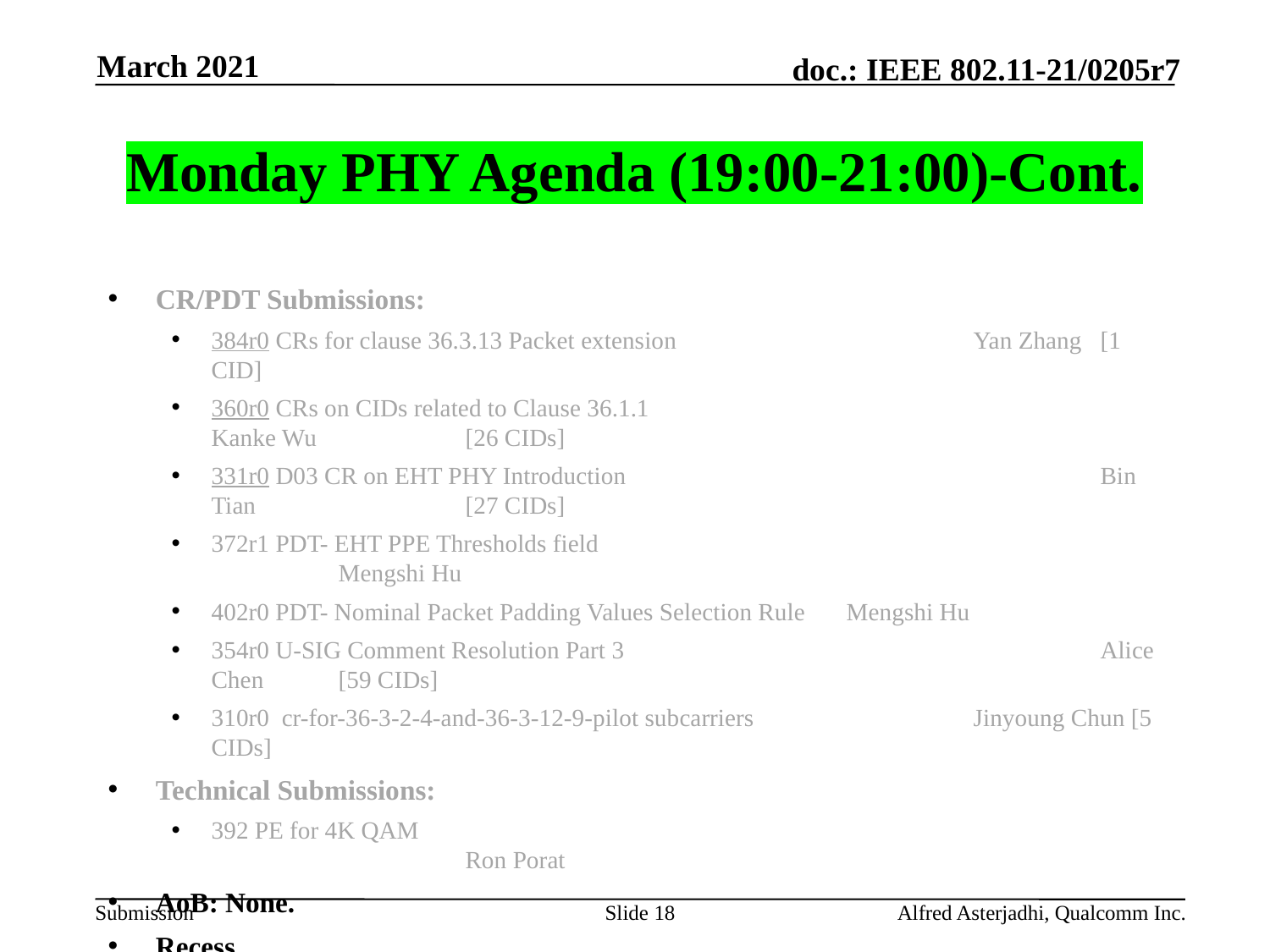

March 2021
# Monday PHY Agenda (19:00-21:00)-Cont.
CR/PDT Submissions:
384r0 CRs for clause 36.3.13 Packet extension			Yan Zhang 	[1 CID]
360r0 CRs on CIDs related to Clause 36.1.1				Kanke Wu		[26 CIDs]
331r0 D03 CR on EHT PHY Introduction				Bin Tian		[27 CIDs]
372r1 PDT- EHT PPE Thresholds field					Mengshi Hu
402r0 PDT- Nominal Packet Padding Values Selection Rule 	Mengshi Hu
354r0 U-SIG Comment Resolution Part 3				Alice Chen	[59 CIDs]
310r0  cr-for-36-3-2-4-and-36-3-12-9-pilot subcarriers		Jinyoung Chun [5 CIDs]
Technical Submissions:
392 PE for 4K QAM								Ron Porat
AoB: None.
Recess

Slide 18
Alfred Asterjadhi, Qualcomm Inc.